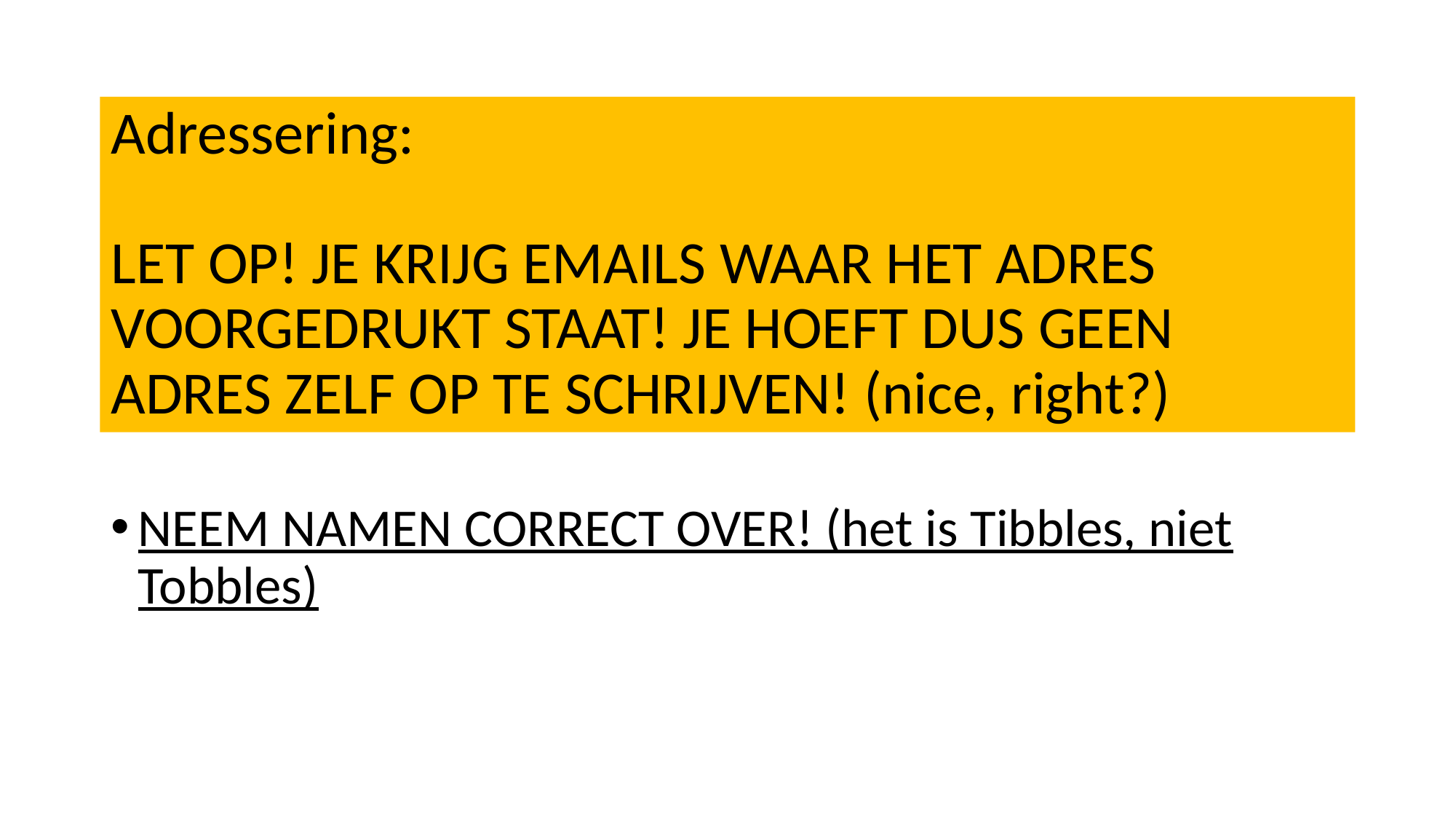

# Adressering: LET OP! JE KRIJG EMAILS WAAR HET ADRES VOORGEDRUKT STAAT! JE HOEFT DUS GEEN ADRES ZELF OP TE SCHRIJVEN! (nice, right?)

NEEM NAMEN CORRECT OVER! (het is Tibbles, niet Tobbles)